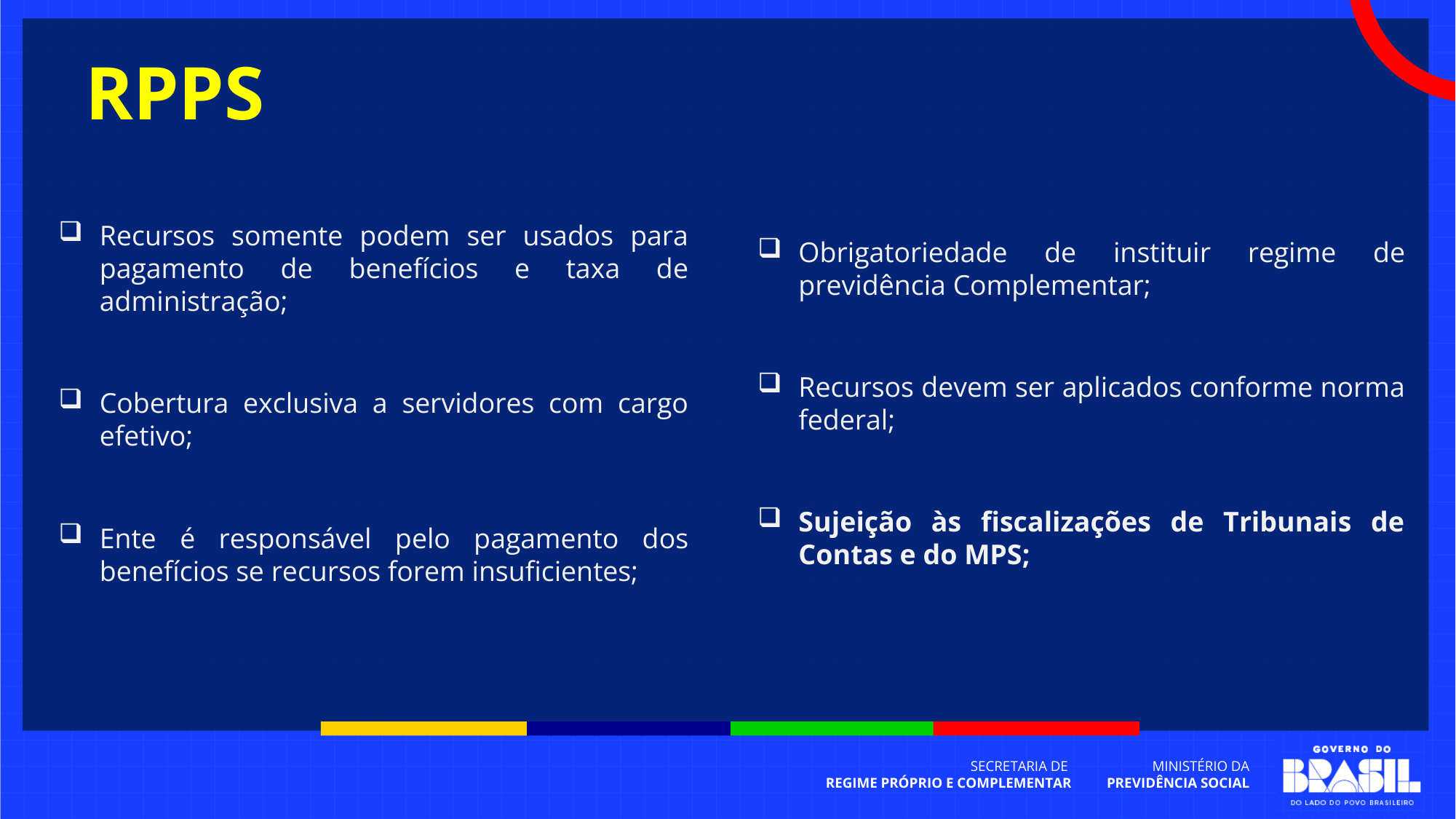

RPPS
Recursos somente podem ser usados para pagamento de benefícios e taxa de administração;

Cobertura exclusiva a servidores com cargo efetivo;

Ente é responsável pelo pagamento dos benefícios se recursos forem insuficientes;
Obrigatoriedade de instituir regime de previdência Complementar;

Recursos devem ser aplicados conforme norma federal;

Sujeição às fiscalizações de Tribunais de Contas e do MPS;